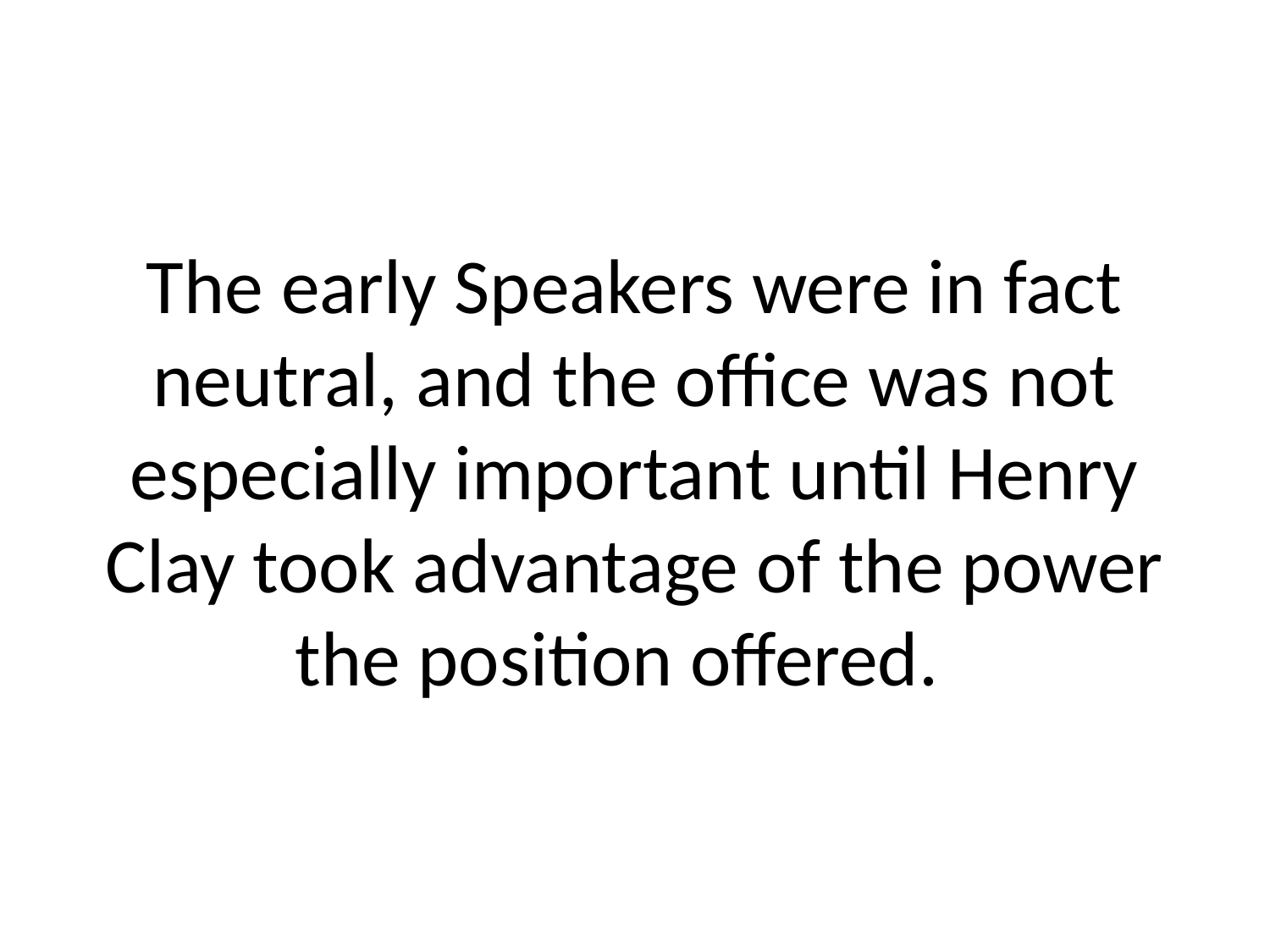

# The early Speakers were in fact neutral, and the office was not especially important until Henry Clay took advantage of the power the position offered.